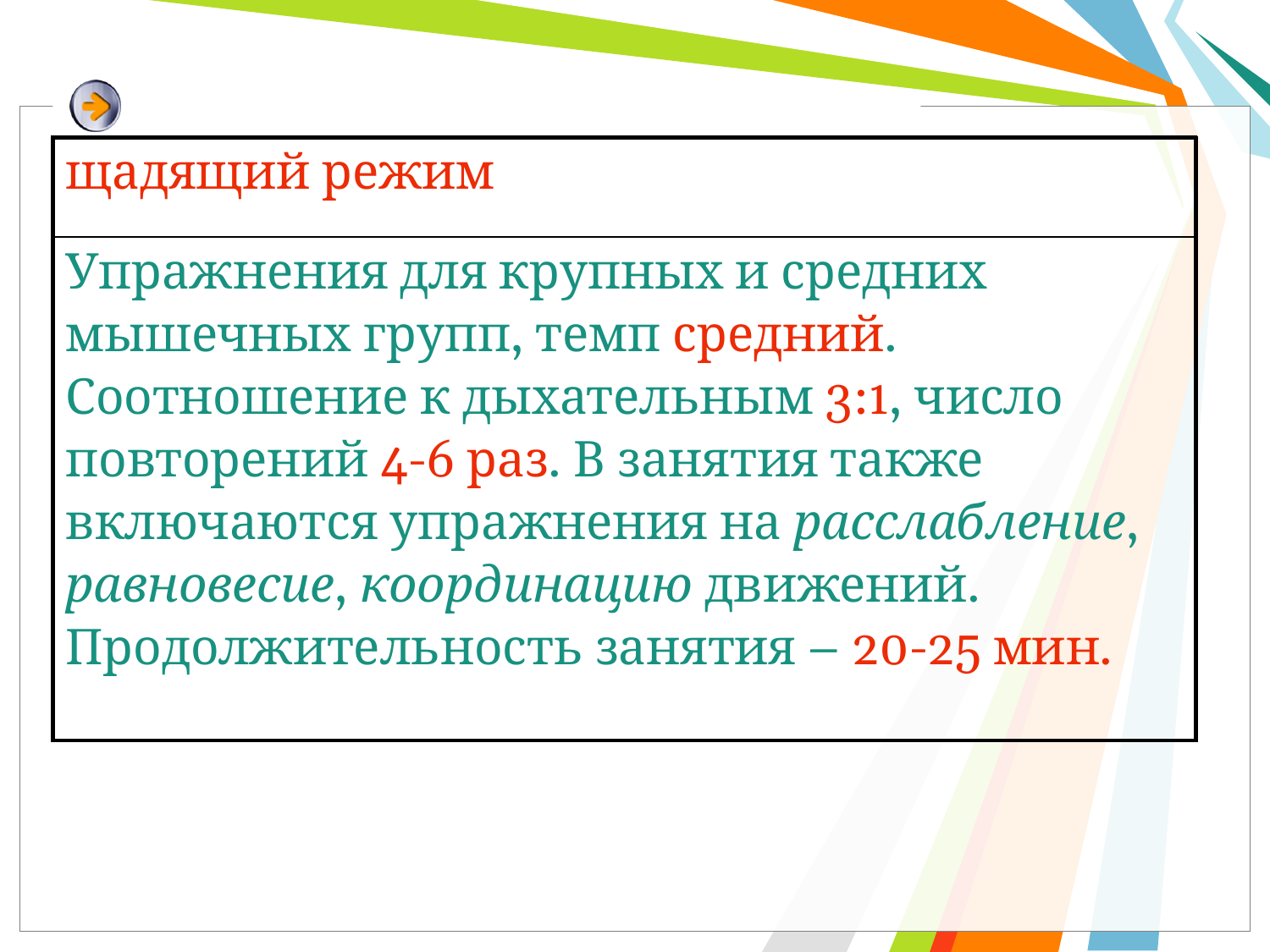

#
| щадящий режим |
| --- |
| Упражнения для крупных и средних мышечных групп, темп средний. Соотношение к дыхательным 3:1, число повторений 4-6 раз. В занятия также включаются упражнения на расслабление, равновесие, координацию движений. Продолжительность занятия – 20-25 мин. |